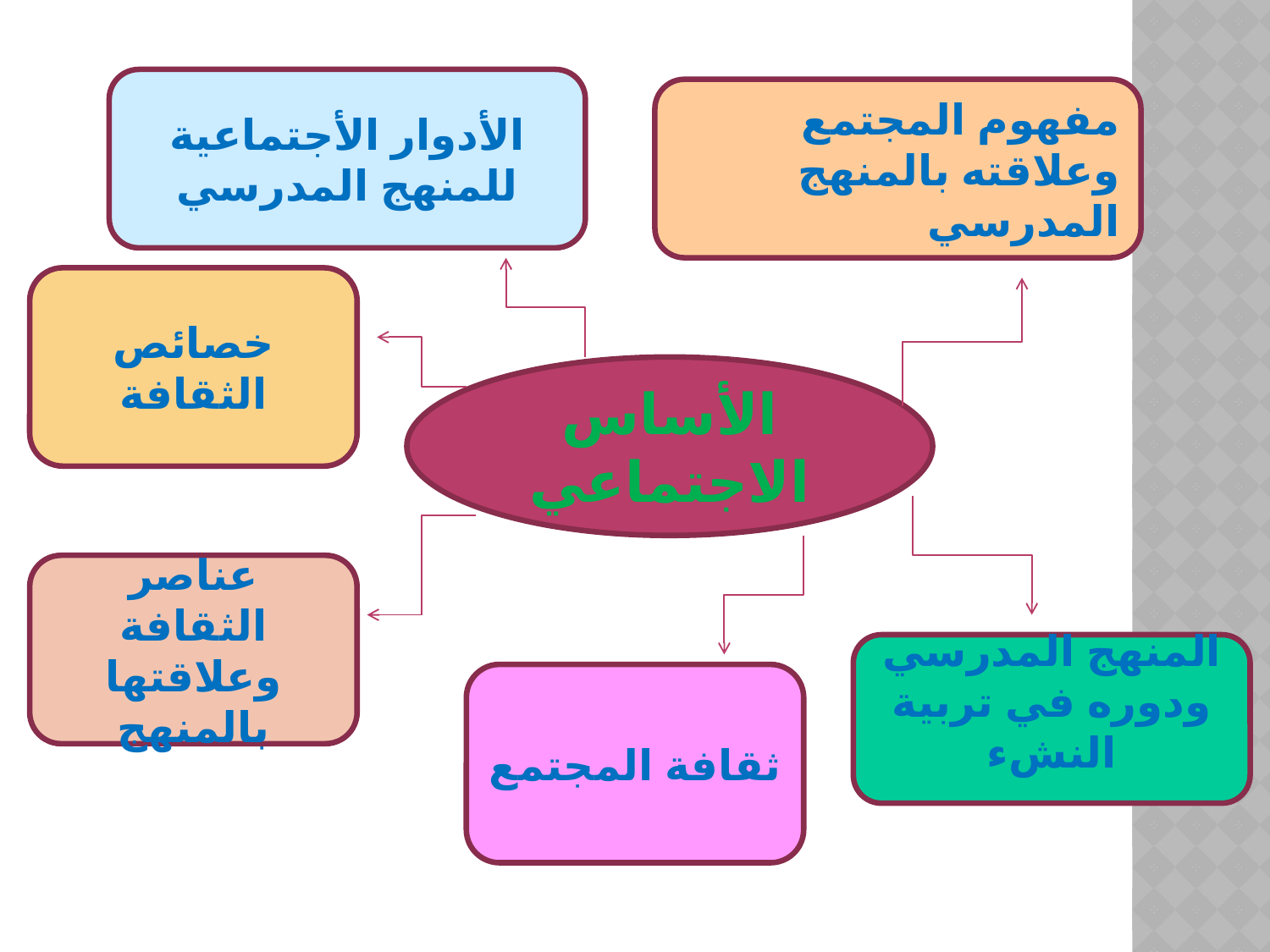

الأدوار الأجتماعية للمنهج المدرسي
مفهوم المجتمع وعلاقته بالمنهج المدرسي
خصائص الثقافة
الأساس الاجتماعي
عناصر الثقافة وعلاقتها بالمنهج
المنهج المدرسي ودوره في تربية النشء

ثقافة المجتمع